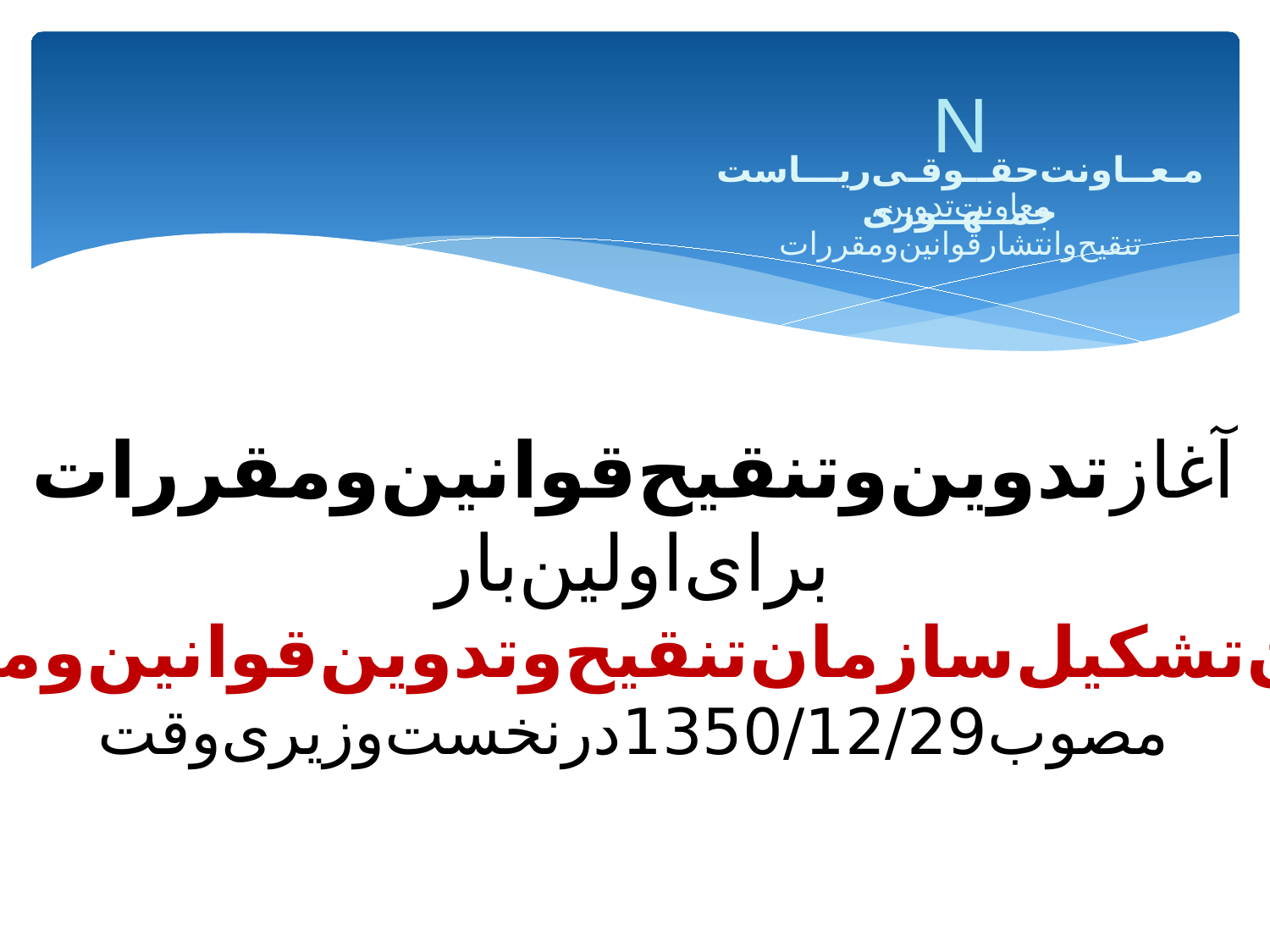

N
مـعــاونت‌حقــوقـی‌ریـــاست‌جمــهــوری
معاونت‌تدوین، تنقیح‌و‌انتشار‌قوانین‌و‌مقررات
آغازتدوین‌وتنقیح‌‌قوانین‌ومقررات‌
برای‌اولین‌بار
به‌موجب‌قانون‌تشكيل‌سازمان‌تنقيح‌وتدوين‌قوانين‌ومقررات‌كشور
مصوب1350/12/29در‌نخست‌وزیری‌وقت